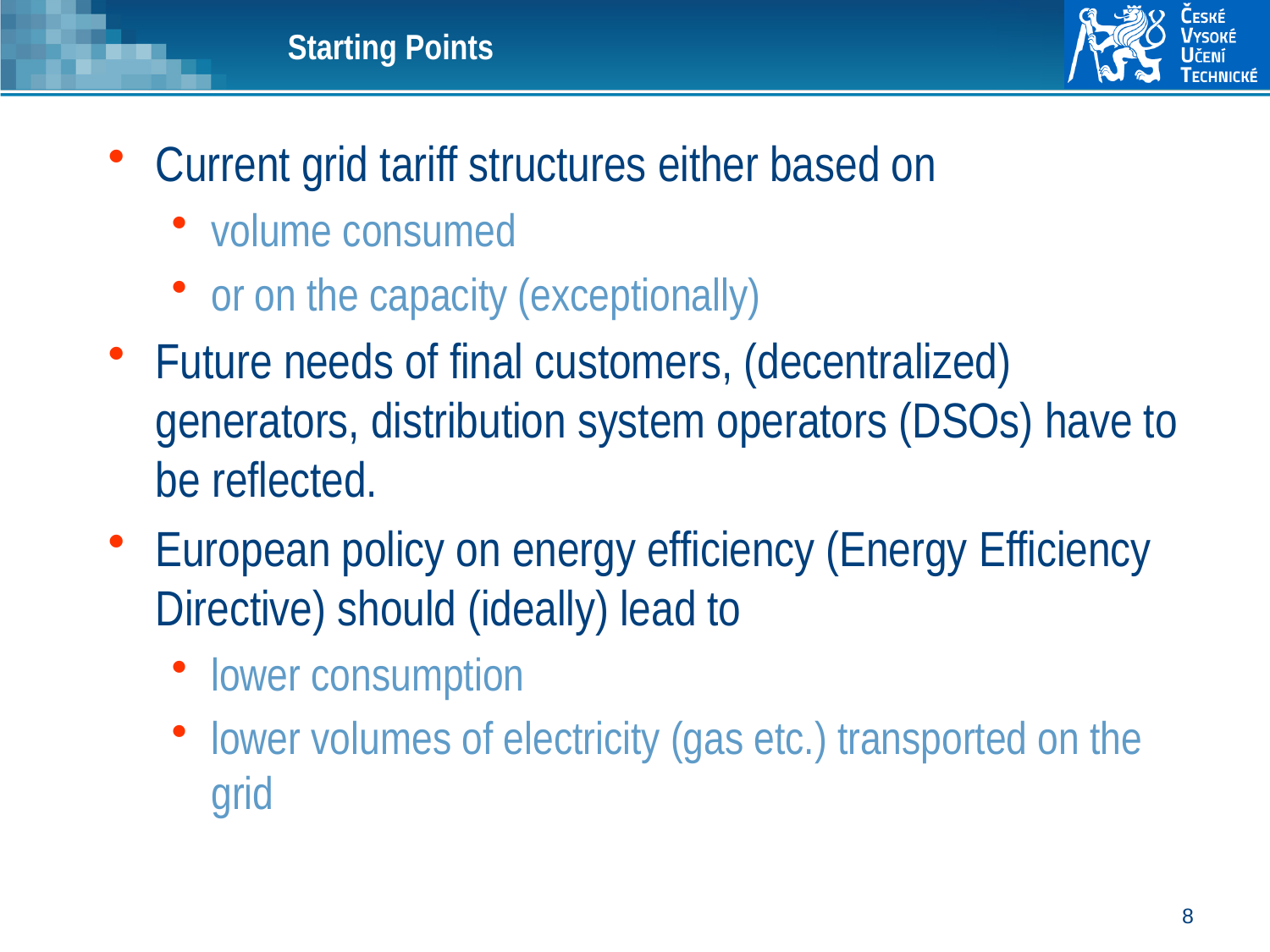

# Starting Points
Current grid tariff structures either based on
volume consumed
or on the capacity (exceptionally)
Future needs of final customers, (decentralized) generators, distribution system operators (DSOs) have to be reflected.
European policy on energy efficiency (Energy Efficiency Directive) should (ideally) lead to
lower consumption
lower volumes of electricity (gas etc.) transported on the grid
8